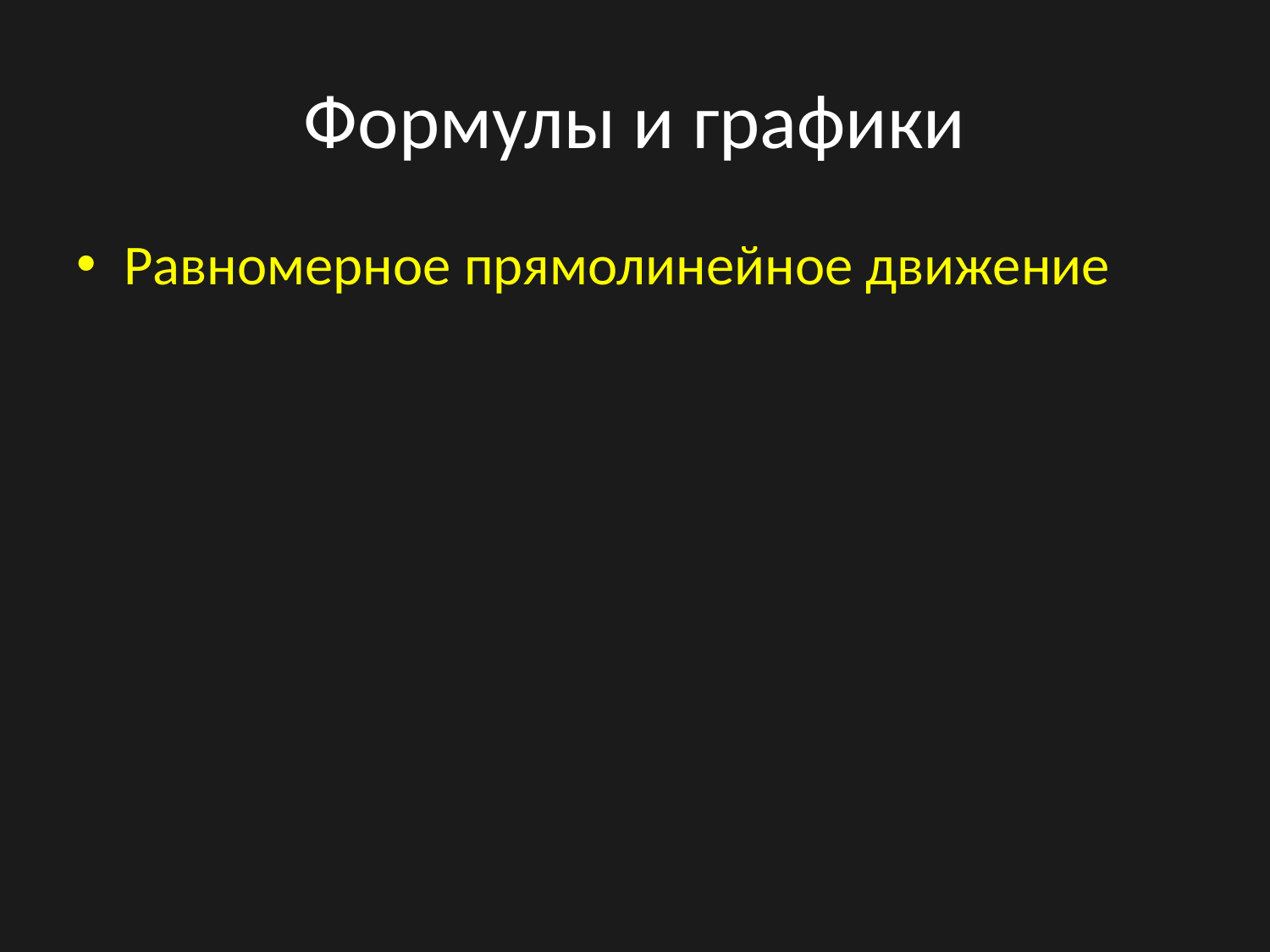

# Формулы и графики
Равномерное прямолинейное движение